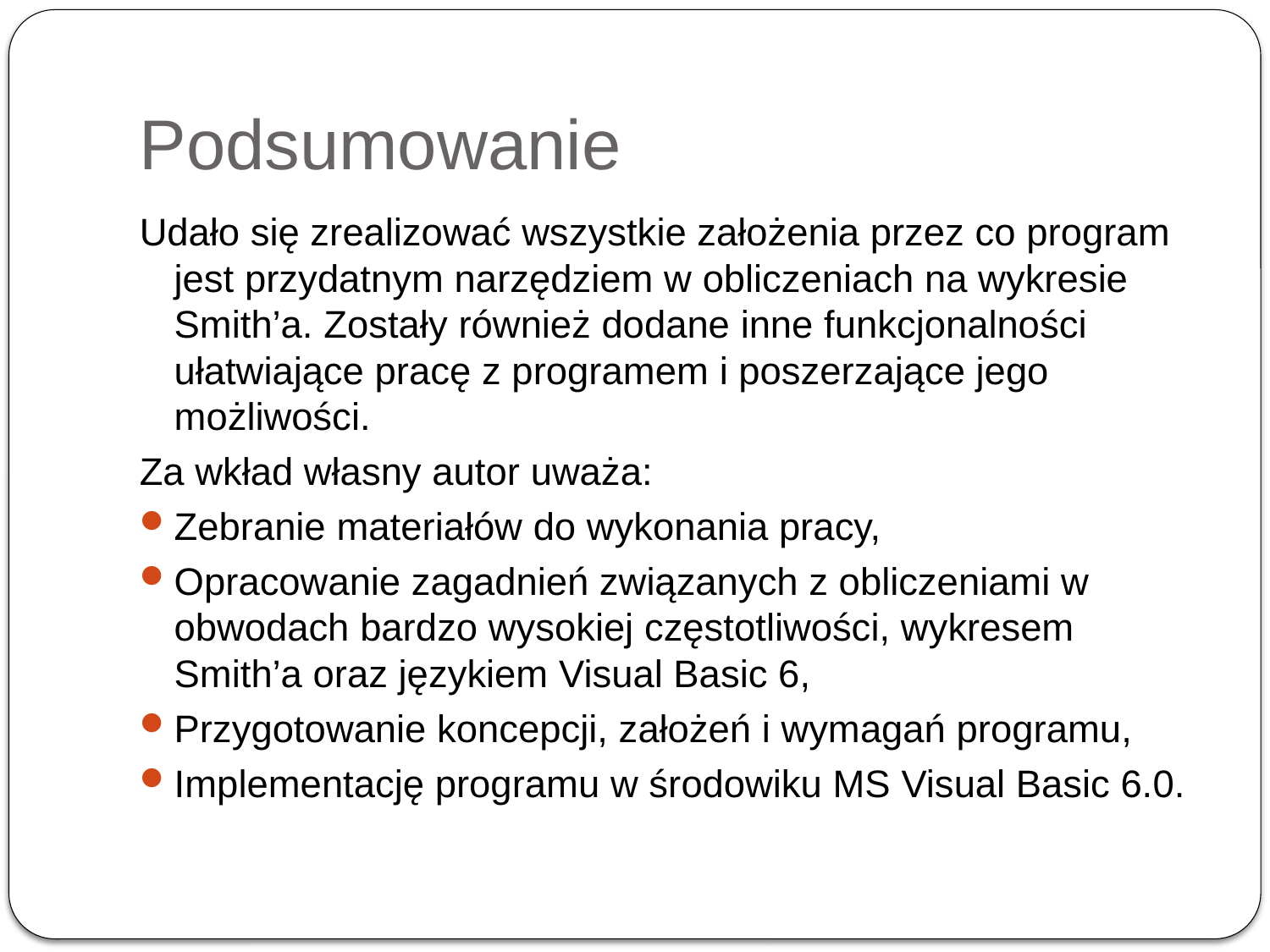

# Podsumowanie
Udało się zrealizować wszystkie założenia przez co program jest przydatnym narzędziem w obliczeniach na wykresie Smith’a. Zostały również dodane inne funkcjonalności ułatwiające pracę z programem i poszerzające jego możliwości.
Za wkład własny autor uważa:
Zebranie materiałów do wykonania pracy,
Opracowanie zagadnień związanych z obliczeniami w obwodach bardzo wysokiej częstotliwości, wykresem Smith’a oraz językiem Visual Basic 6,
Przygotowanie koncepcji, założeń i wymagań programu,
Implementację programu w środowiku MS Visual Basic 6.0.